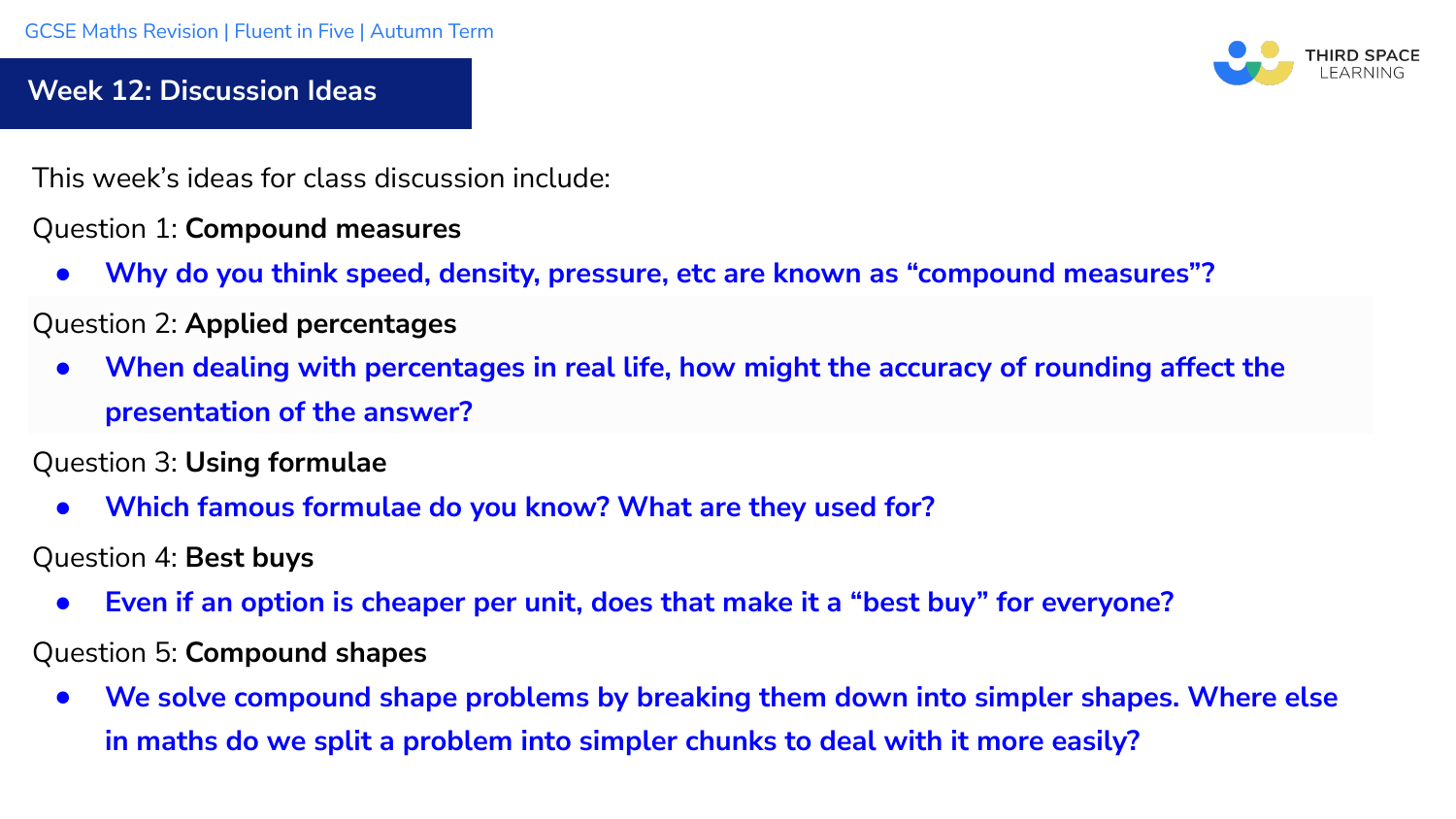

Week 12: Discussion Ideas
| This week’s ideas for class discussion include: |
| --- |
| Question 1: Compound measures Why do you think speed, density, pressure, etc are known as “compound measures”? |
| Question 2: Applied percentages When dealing with percentages in real life, how might the accuracy of rounding affect the presentation of the answer? |
| Question 3: Using formulae Which famous formulae do you know? What are they used for? |
| Question 4: Best buys Even if an option is cheaper per unit, does that make it a “best buy” for everyone? |
| Question 5: Compound shapes We solve compound shape problems by breaking them down into simpler shapes. Where else in maths do we split a problem into simpler chunks to deal with it more easily? |